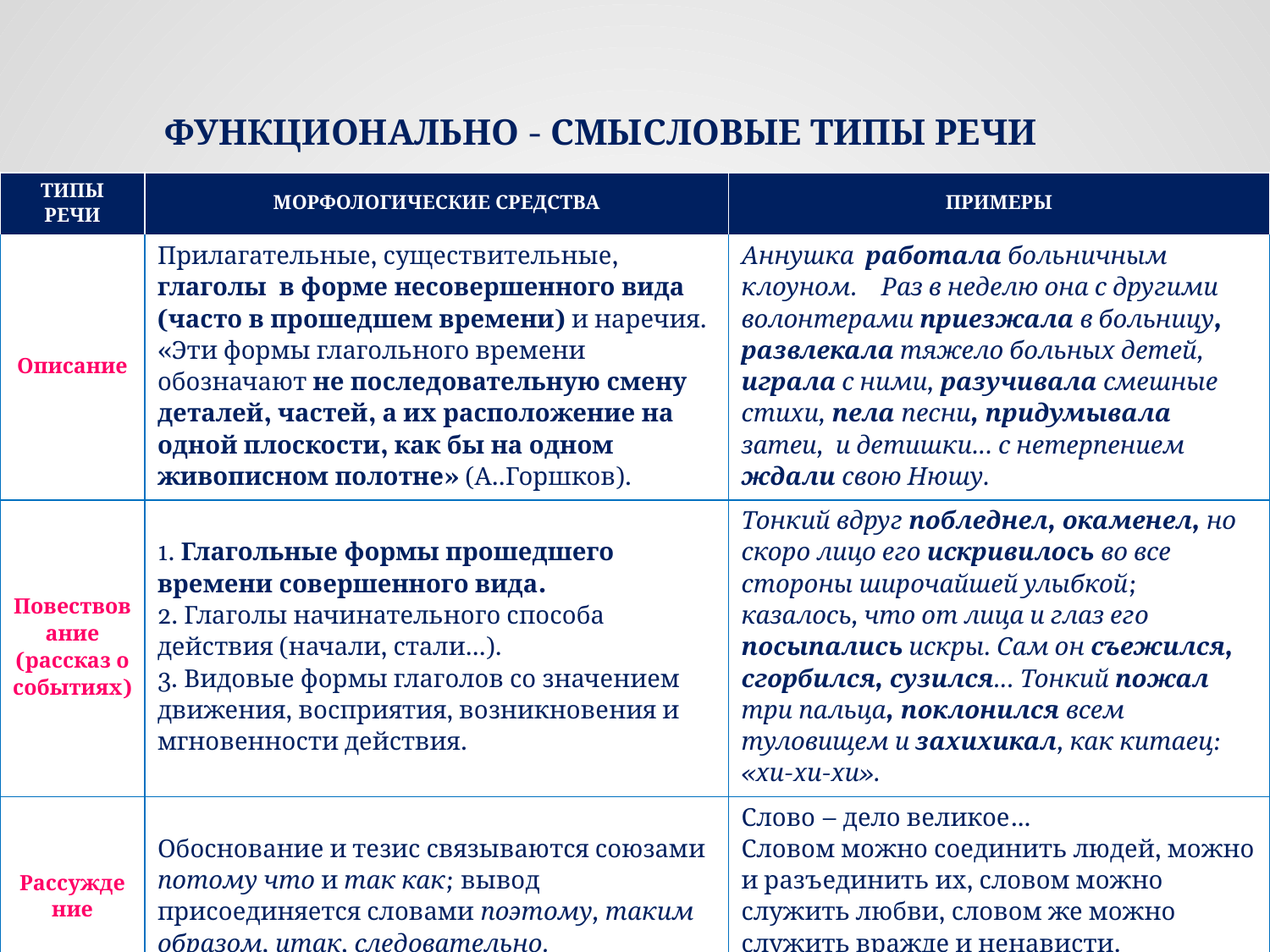

# функционально - смысловые типы речи
| Типы речи | Морфологические средства | Примеры |
| --- | --- | --- |
| Описание | Прилагательные, существительные, глаголы в форме несовершенного вида (часто в прошедшем времени) и наречия. «Эти формы глагольного времени обозначают не последовательную смену деталей, частей, а их расположение на одной плоскости, как бы на одном живописном полотне» (А..Горшков). | Аннушка  работала больничным клоуном.    Раз в неделю она с другими волонтерами приезжала в больницу, развлекала тяжело больных детей, играла с ними, разучивала смешные стихи, пела песни, придумывала затеи, и детишки... с нетерпением ждали свою Нюшу. |
| Повествование (рассказ о событиях) | 1. Глагольные формы прошедшего времени совершенного вида. 2. Глаголы начинательного способа действия (начали, стали...). 3. Видовые формы глаголов со значением движения, восприятия, возникновения и мгновенности действия. | Тонкий вдруг побледнел, окаменел, но скоро лицо его искривилось во все стороны широчайшей улыбкой; казалось, что от лица и глаз его посыпались искры. Сам он съежился, сгорбился, сузился... Тонкий пожал три пальца, поклонился всем туловищем и захихикал, как китаец: «хи-хи-хи». |
| Рассуждение | Обоснование и тезис связываются союзами потому что и так как; вывод присоединяется словами поэтому, таким образом, итак, следовательно. | Слово – дело великое… Словом можно соединить людей, можно и разъединить их, словом можно служить любви, словом же можно служить вражде и ненависти. Будьте внимательны к слову! |